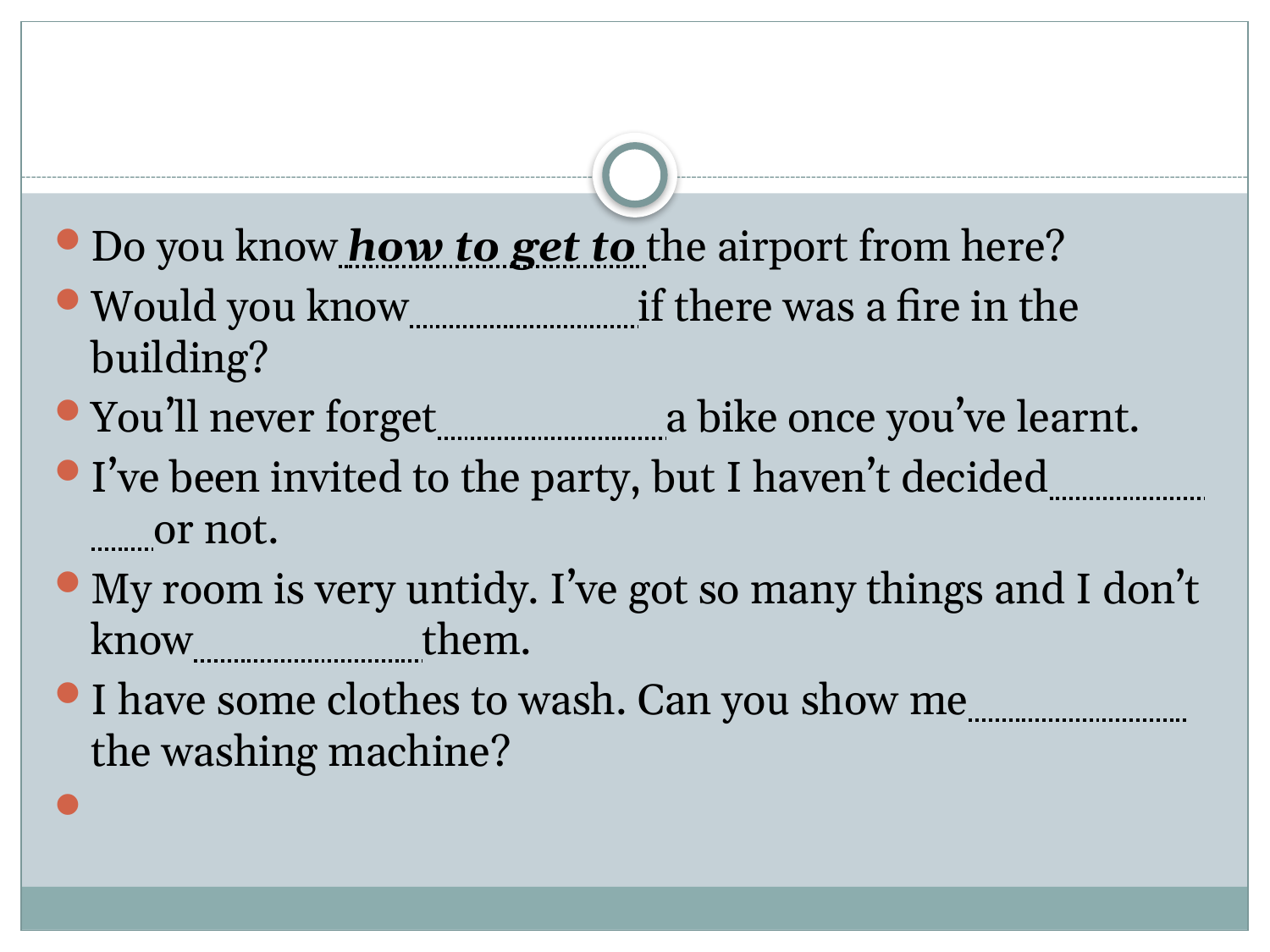

#
Do you know how to get to the airport from here?
Would you know                      if there was a fire in the building?
You’ll never forget                      a bike once you’ve learnt.
I’ve been invited to the party, but I haven’t decided                      or not.
My room is very untidy. I’ve got so many things and I don’t know                      them.
I have some clothes to wash. Can you show me                      the washing machine?